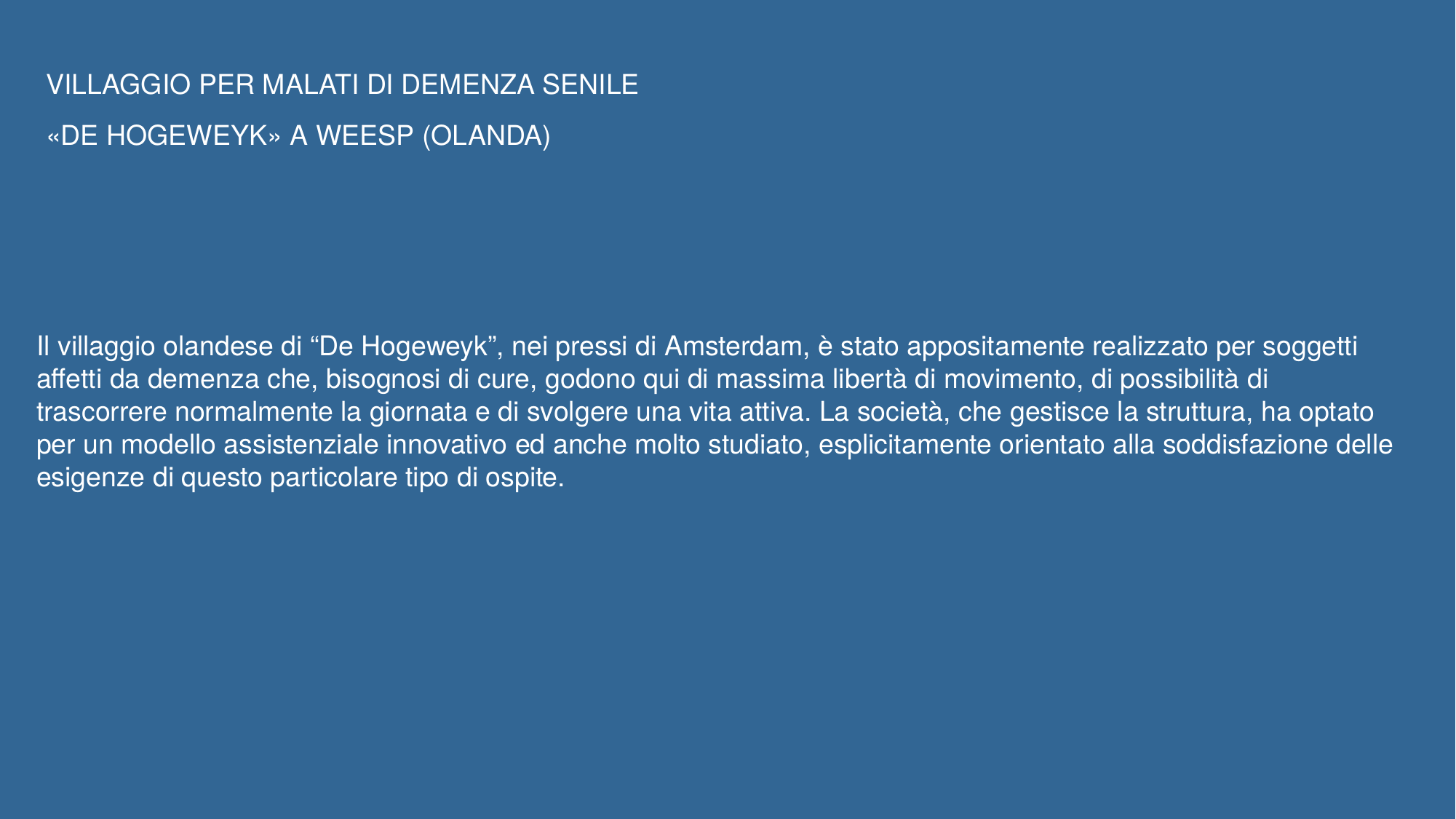

VILLAGGIO PER MALATI DI DEMENZA SENILE
«DE HOGEWEYK» A WEESP (OLANDA)
Il villaggio olandese di “De Hogeweyk”, nei pressi di Amsterdam, è stato appositamente realizzato per soggetti affetti da demenza che, bisognosi di cure, godono qui di massima libertà di movimento, di possibilità di trascorrere normalmente la giornata e di svolgere una vita attiva. La società, che gestisce la struttura, ha optato per un modello assistenziale innovativo ed anche molto studiato, esplicitamente orientato alla soddisfazione delle esigenze di questo particolare tipo di ospite.